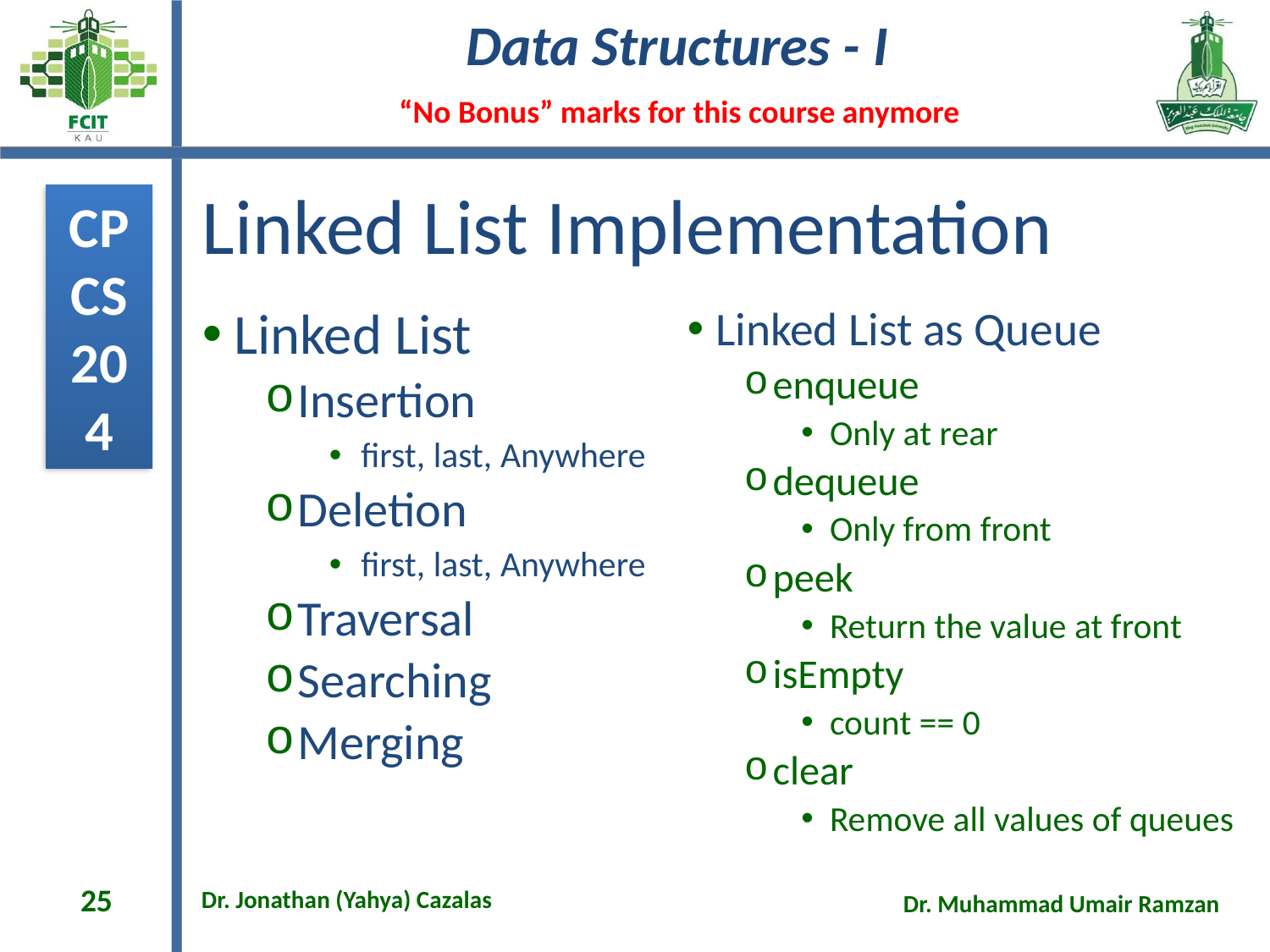

# Linked List Implementation
Linked List
Insertion
first, last, Anywhere
Deletion
first, last, Anywhere
Traversal
Searching
Merging
Linked List as Queue
enqueue
Only at rear
dequeue
Only from front
peek
Return the value at front
isEmpty
count == 0
clear
Remove all values of queues
25